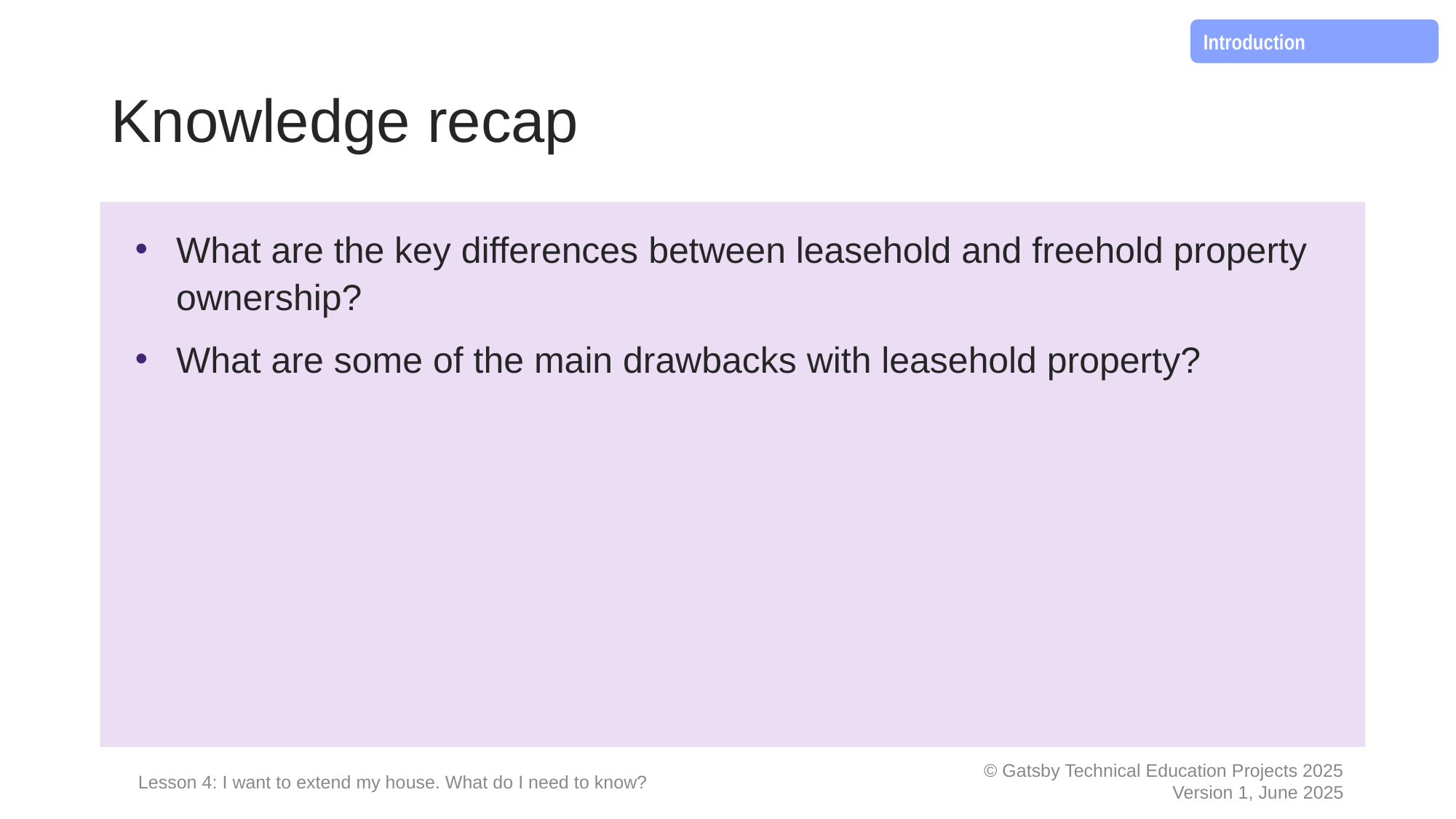

Introduction
# Knowledge recap
What are the key differences between leasehold and freehold property ownership?
What are some of the main drawbacks with leasehold property?

Lesson 4: I want to extend my house. What do I need to know?